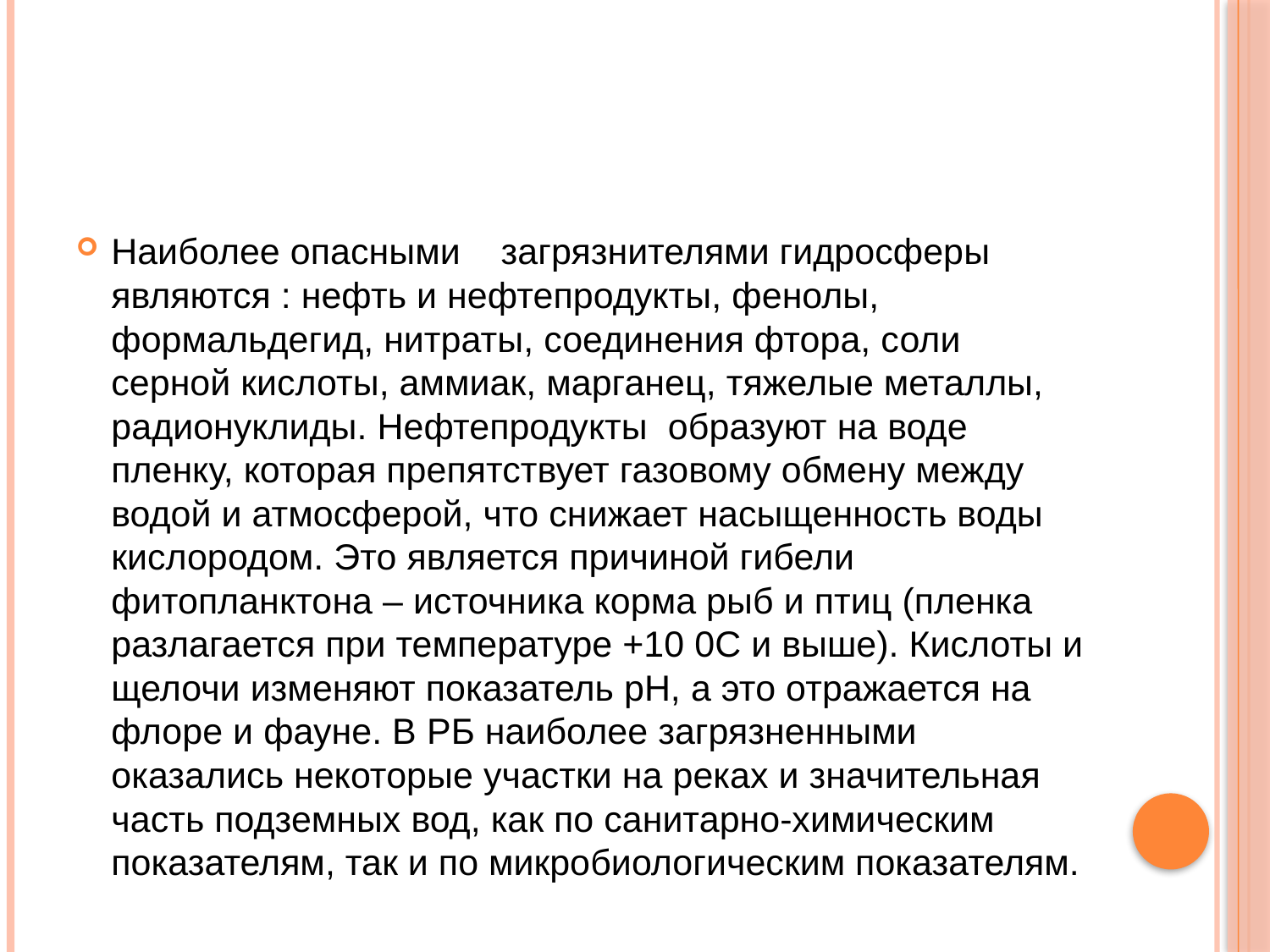

#
Наиболее опасными    загрязнителями гидросферы являются : нефть и нефтепродукты, фенолы, формальдегид, нитраты, соединения фтора, соли серной кислоты, аммиак, марганец, тяжелые металлы, радионуклиды. Нефтепродукты  образуют на воде пленку, которая препятствует газовому обмену между водой и атмосферой, что снижает насыщенность воды кислородом. Это является причиной гибели фитопланктона – источника корма рыб и птиц (пленка разлагается при температуре +10 0С и выше). Кислоты и щелочи изменяют показатель рН, а это отражается на флоре и фауне. В РБ наиболее загрязненными оказались некоторые участки на реках и значительная часть подземных вод, как по санитарно-химическим показателям, так и по микробиологическим показателям.